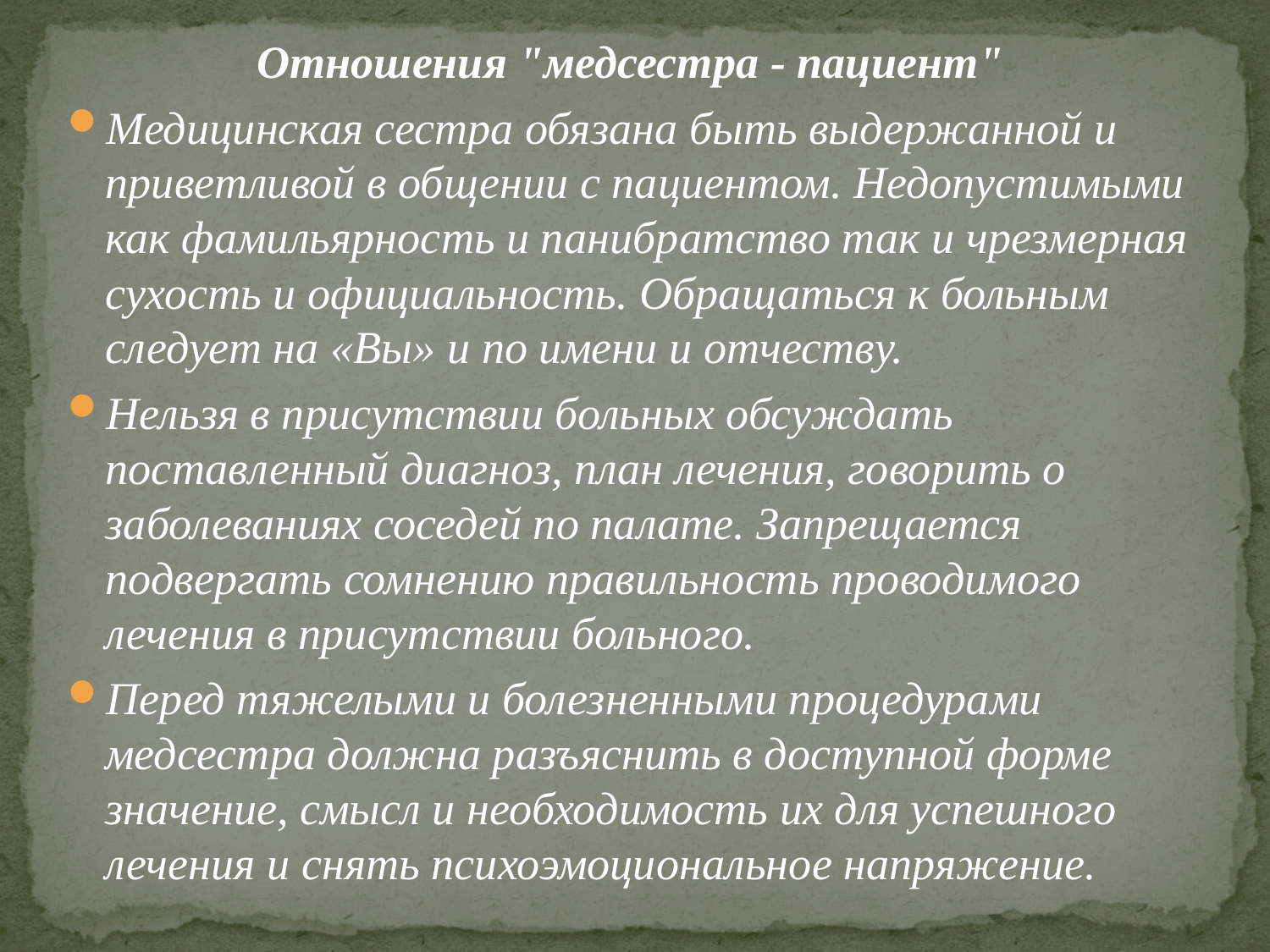

Отношения "медсестра - пациент"
Медицинская сестра обязана быть выдержанной и приветливой в общении с пациентом. Недопустимыми как фамильярность и панибратство так и чрезмерная сухость и официальность. Обращаться к больным следует на «Вы» и по имени и отчеству.
Нельзя в присутствии больных обсуждать поставленный диагноз, план лечения, говорить о заболеваниях соседей по палате. Запрещается подвергать сомнению правильность проводимого лечения в присутствии больного.
Перед тяжелыми и болезненными процедурами медсестра должна разъяснить в доступной форме значение, смысл и необходимость их для успешного лечения и снять психоэмоциональное напряжение.